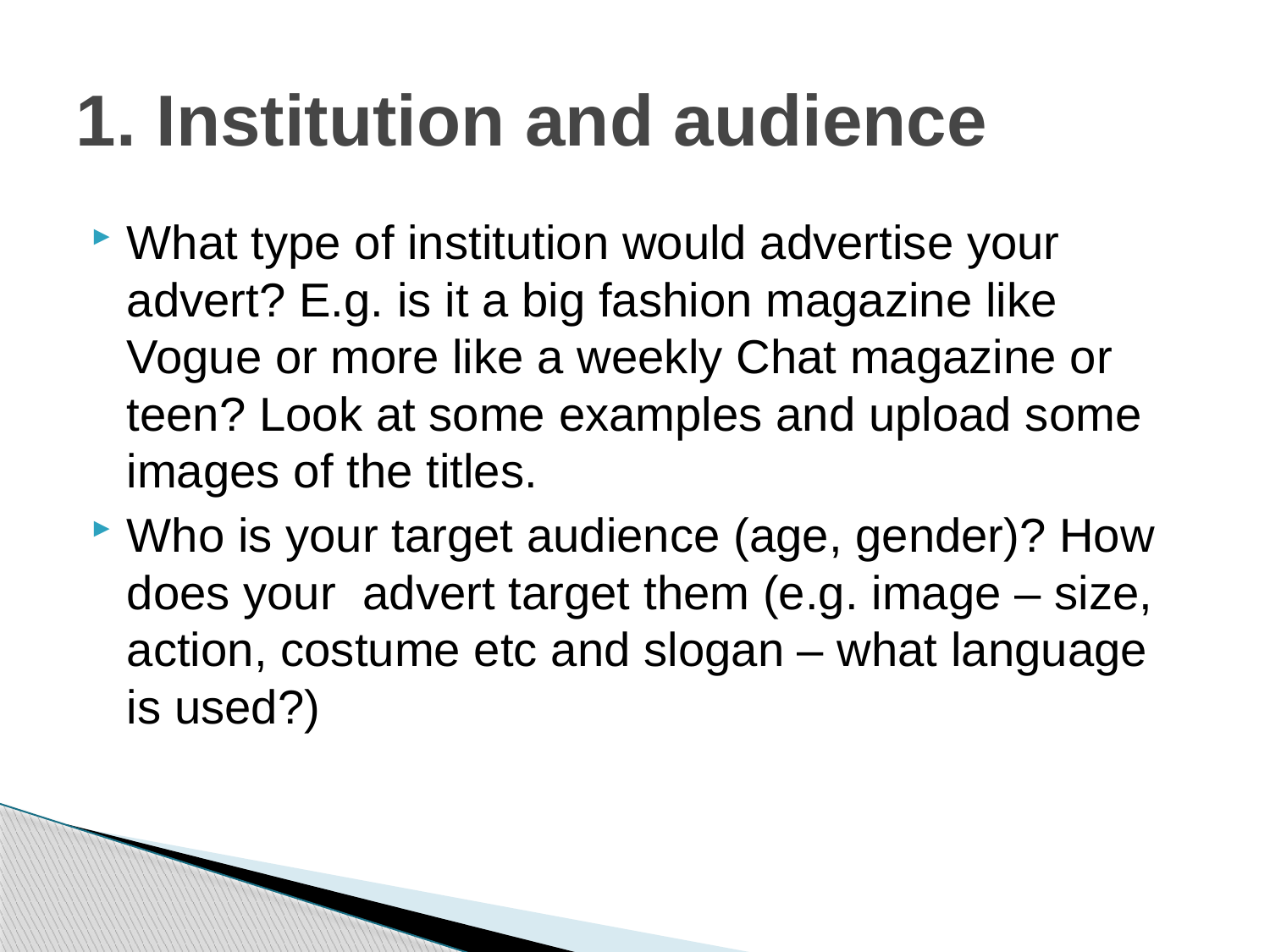

# 1. Institution and audience
What type of institution would advertise your advert? E.g. is it a big fashion magazine like Vogue or more like a weekly Chat magazine or teen? Look at some examples and upload some images of the titles.
Who is your target audience (age, gender)? How does your  advert target them (e.g. image – size, action, costume etc and slogan – what language is used?)